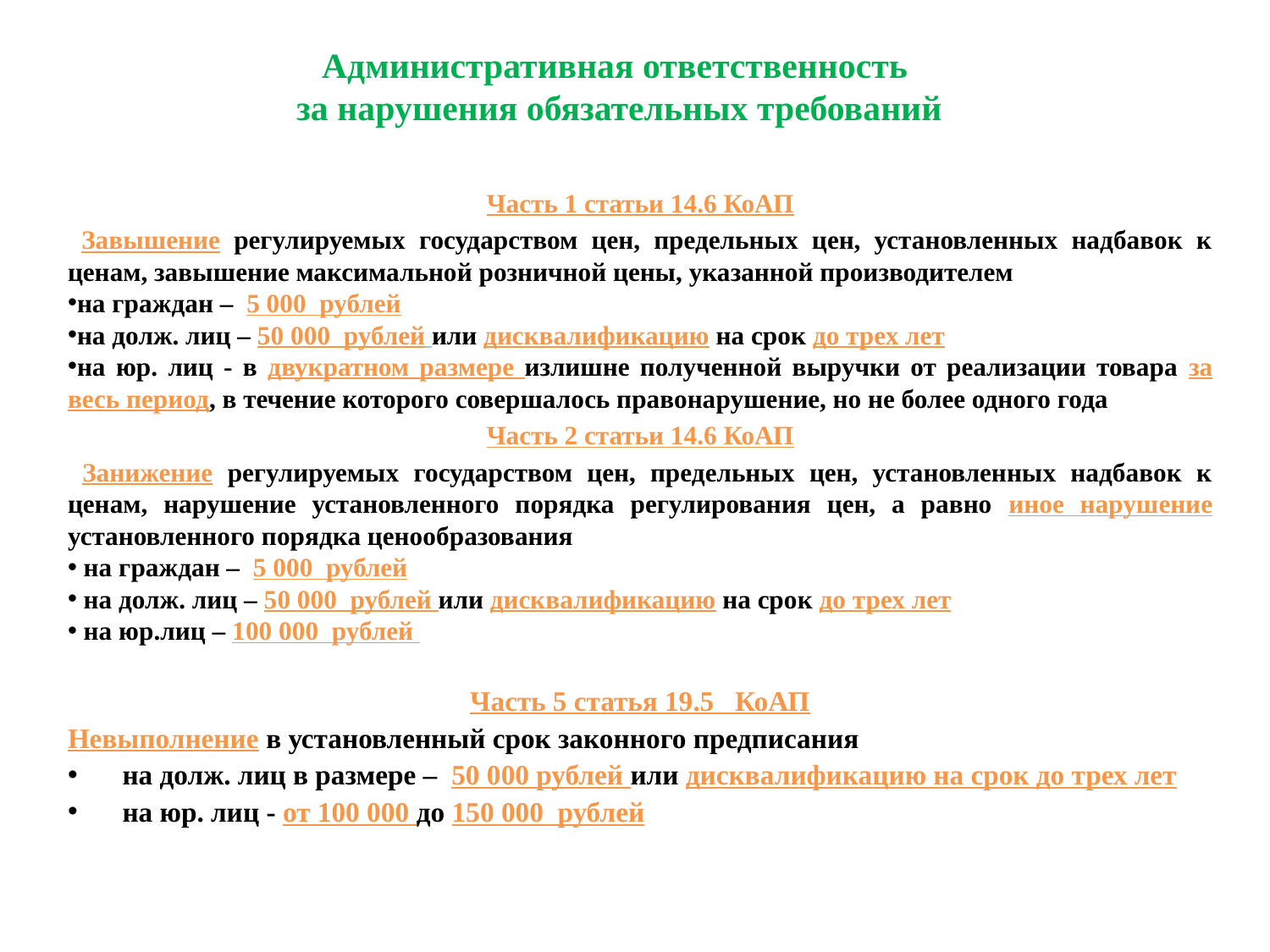

# Административная ответственность за нарушения обязательных требований
Часть 1 статьи 14.6 КоАП
 Завышение регулируемых государством цен, предельных цен, установленных надбавок к ценам, завышение максимальной розничной цены, указанной производителем
на граждан –  5 000  рублей
на долж. лиц – 50 000  рублей или дисквалификацию на срок до трех лет
на юр. лиц - в двукратном размере излишне полученной выручки от реализации товара за весь период, в течение которого совершалось правонарушение, но не более одного года
Часть 2 статьи 14.6 КоАП
 Занижение регулируемых государством цен, предельных цен, установленных надбавок к ценам, нарушение установленного порядка регулирования цен, а равно иное нарушение установленного порядка ценообразования
 на граждан –  5 000  рублей
 на долж. лиц – 50 000  рублей или дисквалификацию на срок до трех лет
 на юр.лиц – 100 000  рублей

Часть 5 статья 19.5   КоАП
Невыполнение в установленный срок законного предписания
 на долж. лиц в размере –  50 000 рублей или дисквалификацию на срок до трех лет
 на юр. лиц - от 100 000 до 150 000  рублей